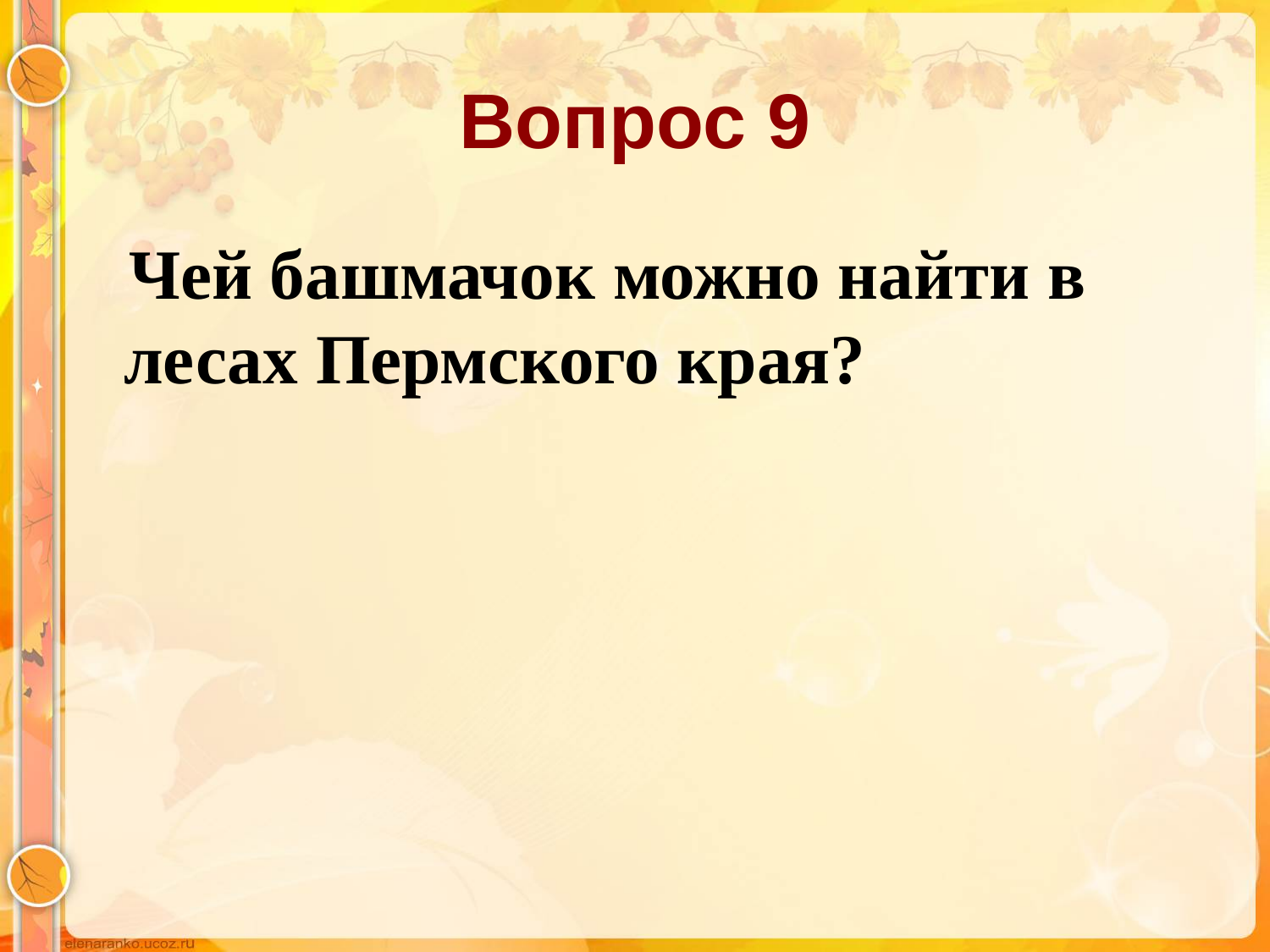

# Вопрос 9
   Чей башмачок можно найти в лесах Пермского края?